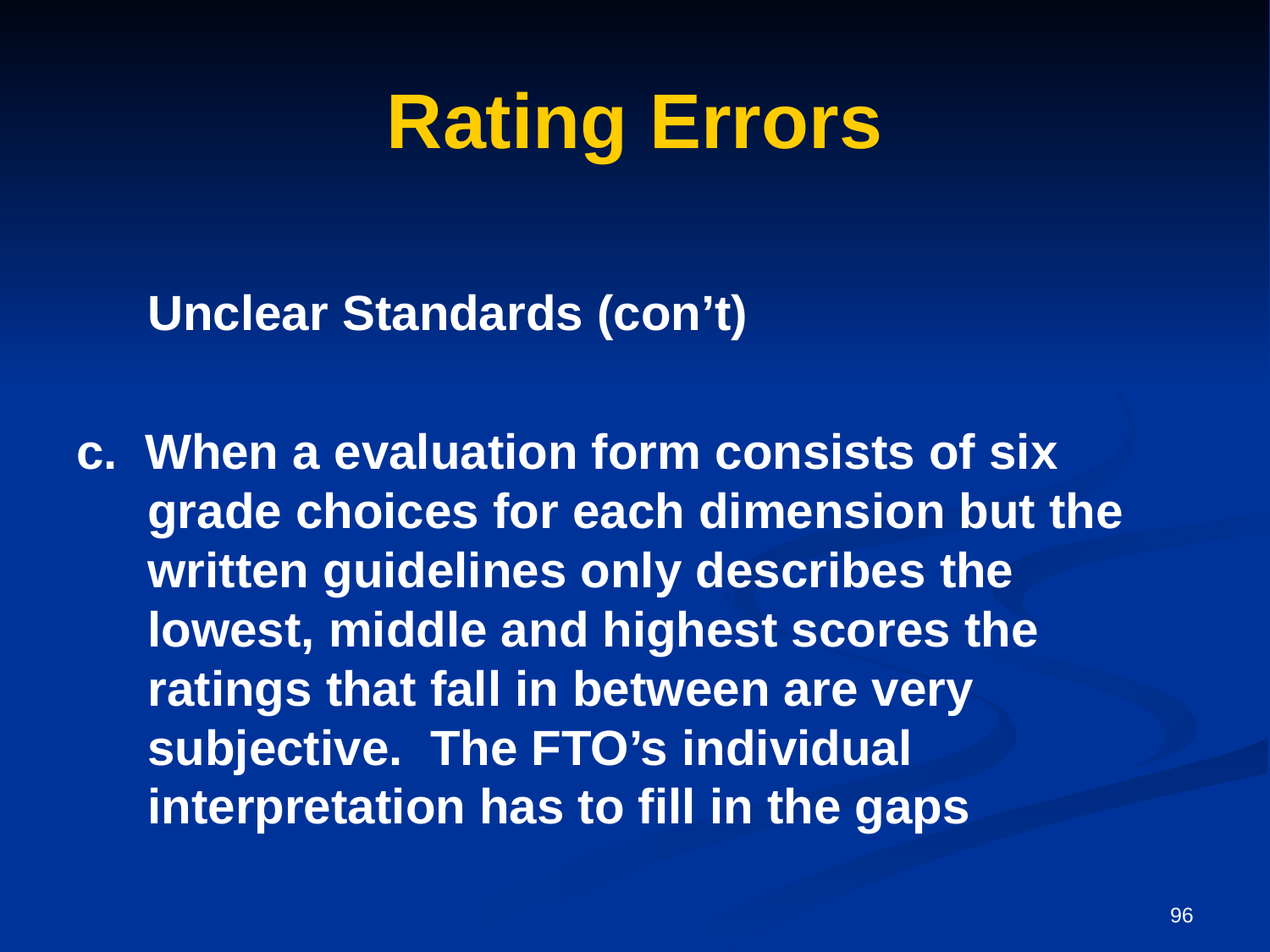

# Rating Errors
	Unclear Standards (con’t)

c.  When a evaluation form consists of six    grade choices for each dimension but the written guidelines only describes the lowest, middle and highest scores the ratings that fall in between are very subjective.  The FTO’s individual interpretation has to fill in the gaps
96